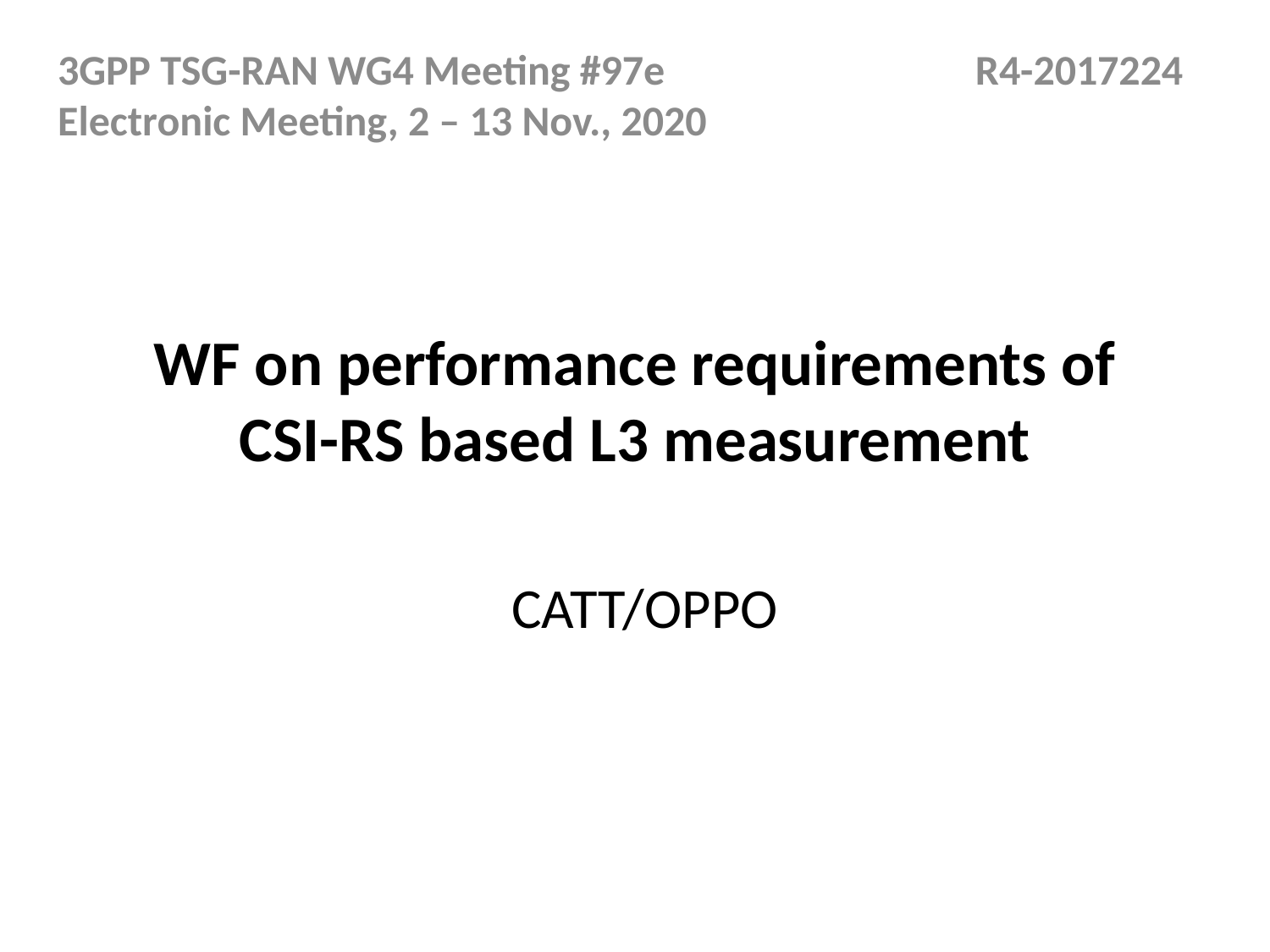

3GPP TSG-RAN WG4 Meeting #97e	           		   R4-2017224 Electronic Meeting, 2 – 13 Nov., 2020
# WF on performance requirements of CSI-RS based L3 measurement
CATT/OPPO